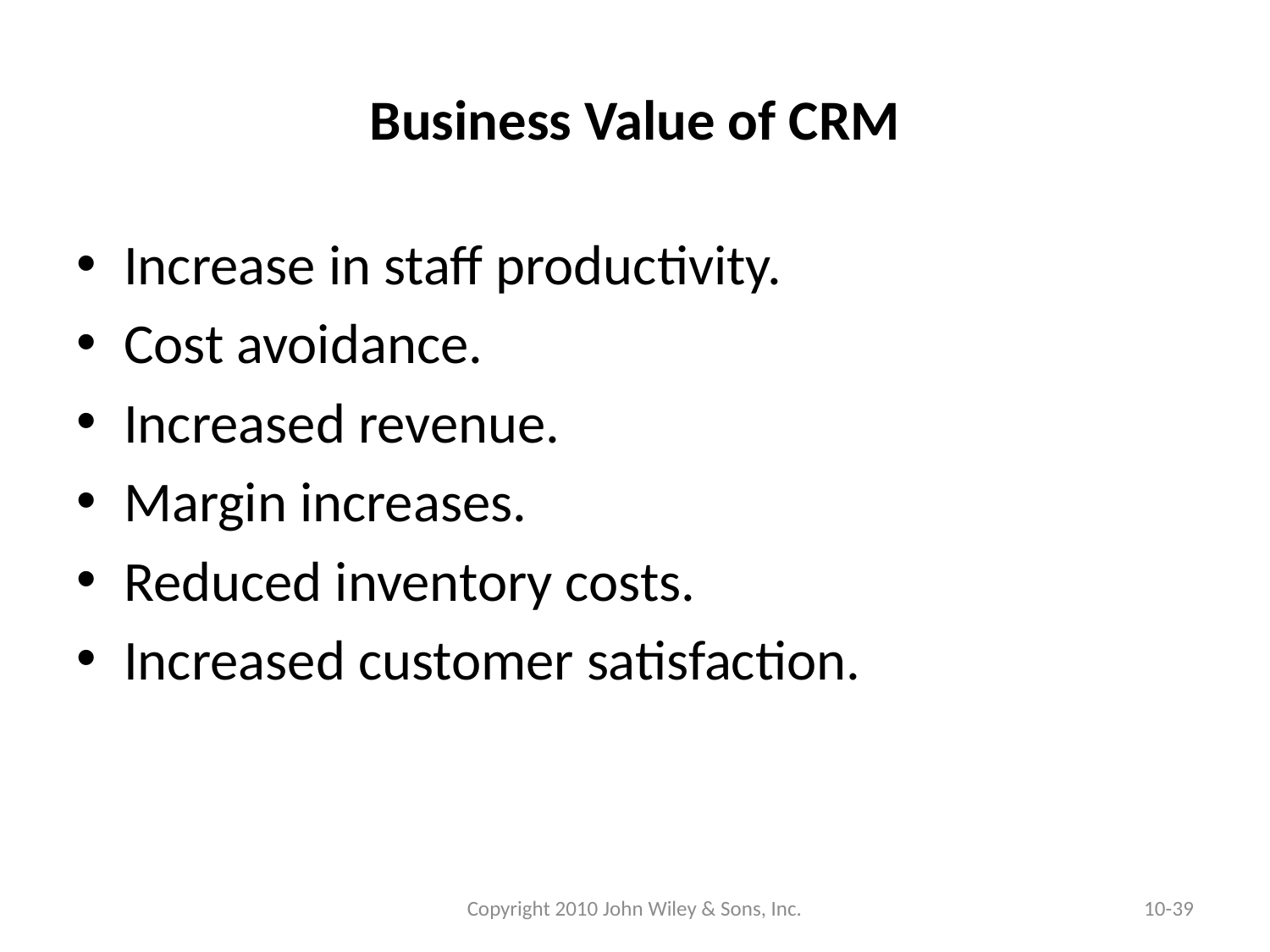

# Business Value of CRM
Increase in staff productivity.
Cost avoidance.
Increased revenue.
Margin increases.
Reduced inventory costs.
Increased customer satisfaction.
Copyright 2010 John Wiley & Sons, Inc.
10-39